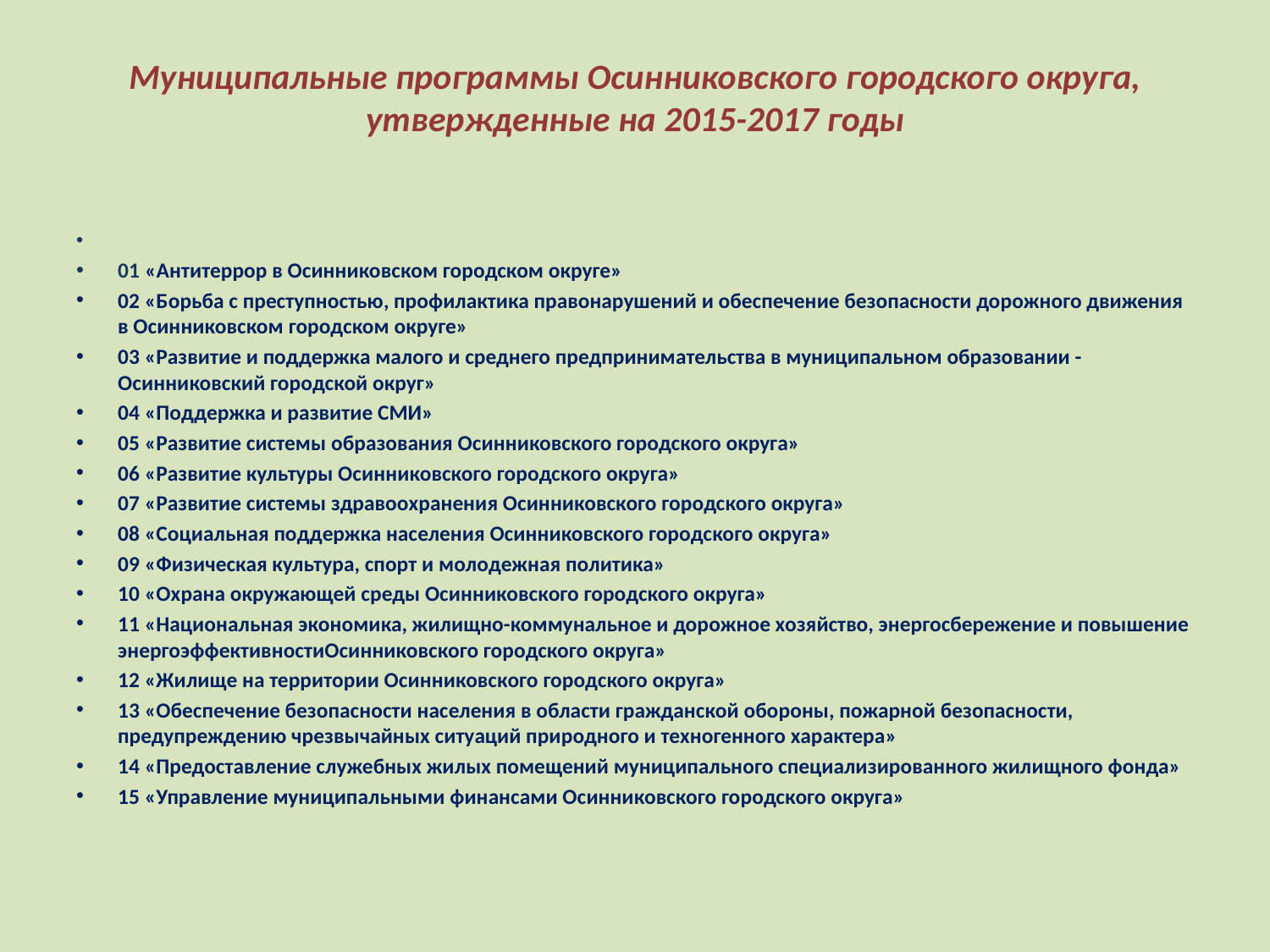

# Муниципальные программы Осинниковского городского округа, утвержденные на 2015-2017 годы

01 «Антитеррор в Осинниковском городском округе»
02 «Борьба с преступностью, профилактика правонарушений и обеспечение безопасности дорожного движения в Осинниковском городском округе»
03 «Развитие и поддержка малого и среднего предпринимательства в муниципальном образовании - Осинниковский городской округ»
04 «Поддержка и развитие СМИ»
05 «Развитие системы образования Осинниковского городского округа»
06 «Развитие культуры Осинниковского городского округа»
07 «Развитие системы здравоохранения Осинниковского городского округа»
08 «Социальная поддержка населения Осинниковского городского округа»
09 «Физическая культура, спорт и молодежная политика»
10 «Охрана окружающей среды Осинниковского городского округа»
11 «Национальная экономика, жилищно-коммунальное и дорожное хозяйство, энергосбережение и повышение энергоэффективностиОсинниковского городского округа»
12 «Жилище на территории Осинниковского городского округа»
13 «Обеспечение безопасности населения в области гражданской обороны, пожарной безопасности, предупреждению чрезвычайных ситуаций природного и техногенного характера»
14 «Предоставление служебных жилых помещений муниципального специализированного жилищного фонда»
15 «Управление муниципальными финансами Осинниковского городского округа»